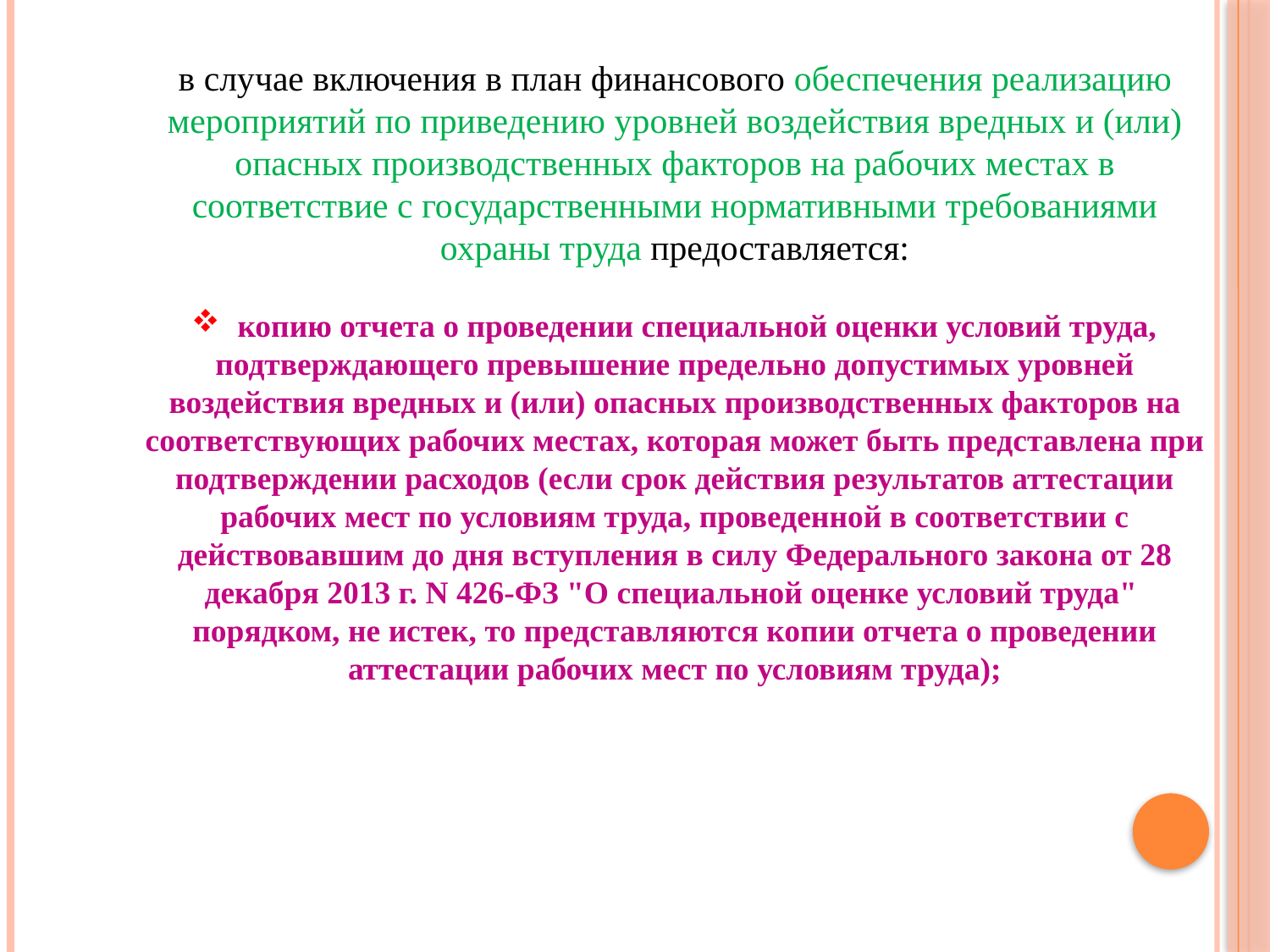

в случае включения в план финансового обеспечения реализацию мероприятий по приведению уровней воздействия вредных и (или) опасных производственных факторов на рабочих местах в соответствие с государственными нормативными требованиями охраны труда предоставляется:

  копию отчета о проведении специальной оценки условий труда, подтверждающего превышение предельно допустимых уровней воздействия вредных и (или) опасных производственных факторов на соответствующих рабочих местах, которая может быть представлена при подтверждении расходов (если срок действия результатов аттестации рабочих мест по условиям труда, проведенной в соответствии с действовавшим до дня вступления в силу Федерального закона от 28 декабря 2013 г. N 426-ФЗ "О специальной оценке условий труда"  порядком, не истек, то представляются копии отчета о проведении аттестации рабочих мест по условиям труда);